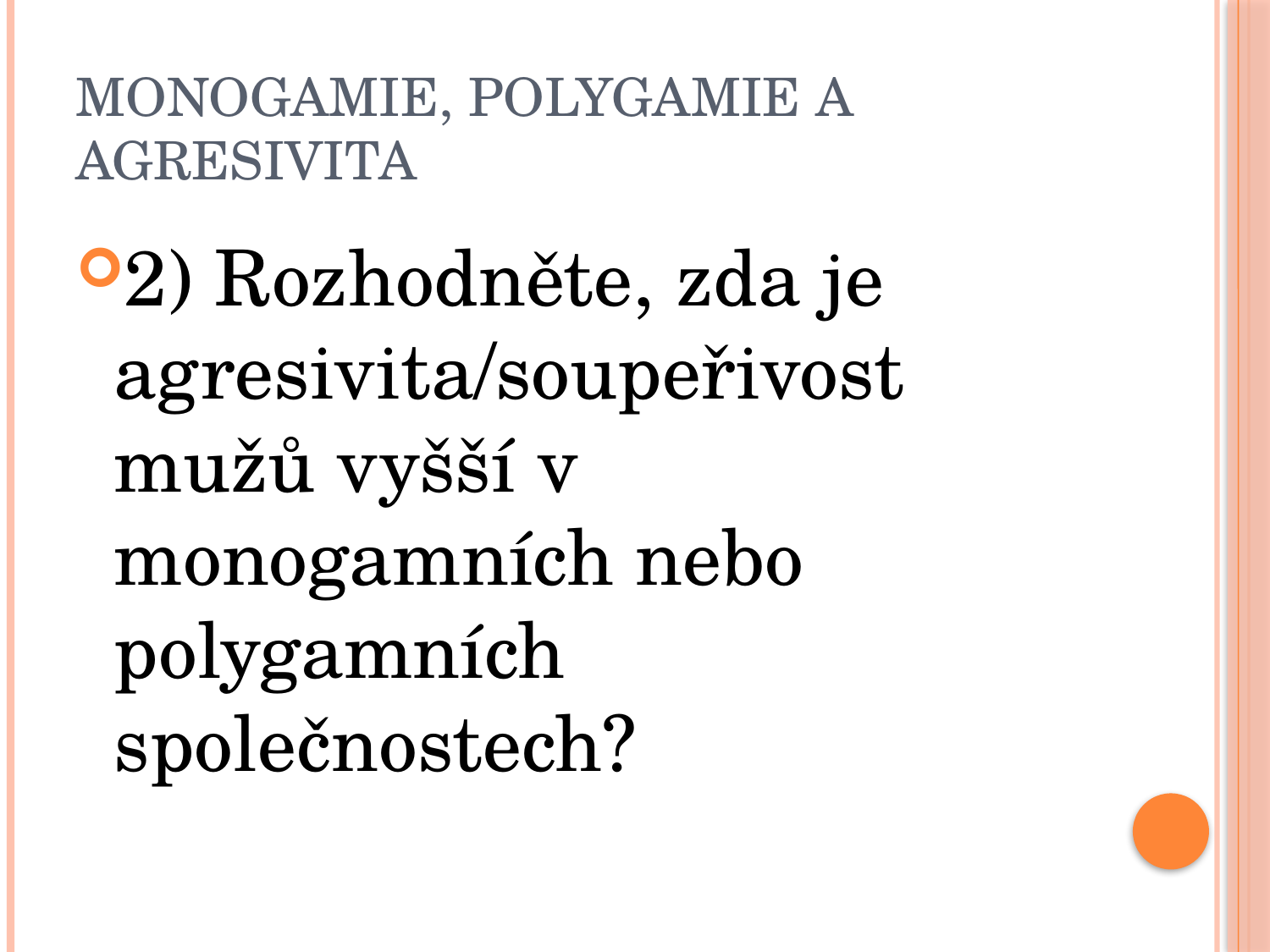

# Monogamie, polygamie a agresivita
2) Rozhodněte, zda je agresivita/soupeřivost mužů vyšší v monogamních nebo polygamních společnostech?